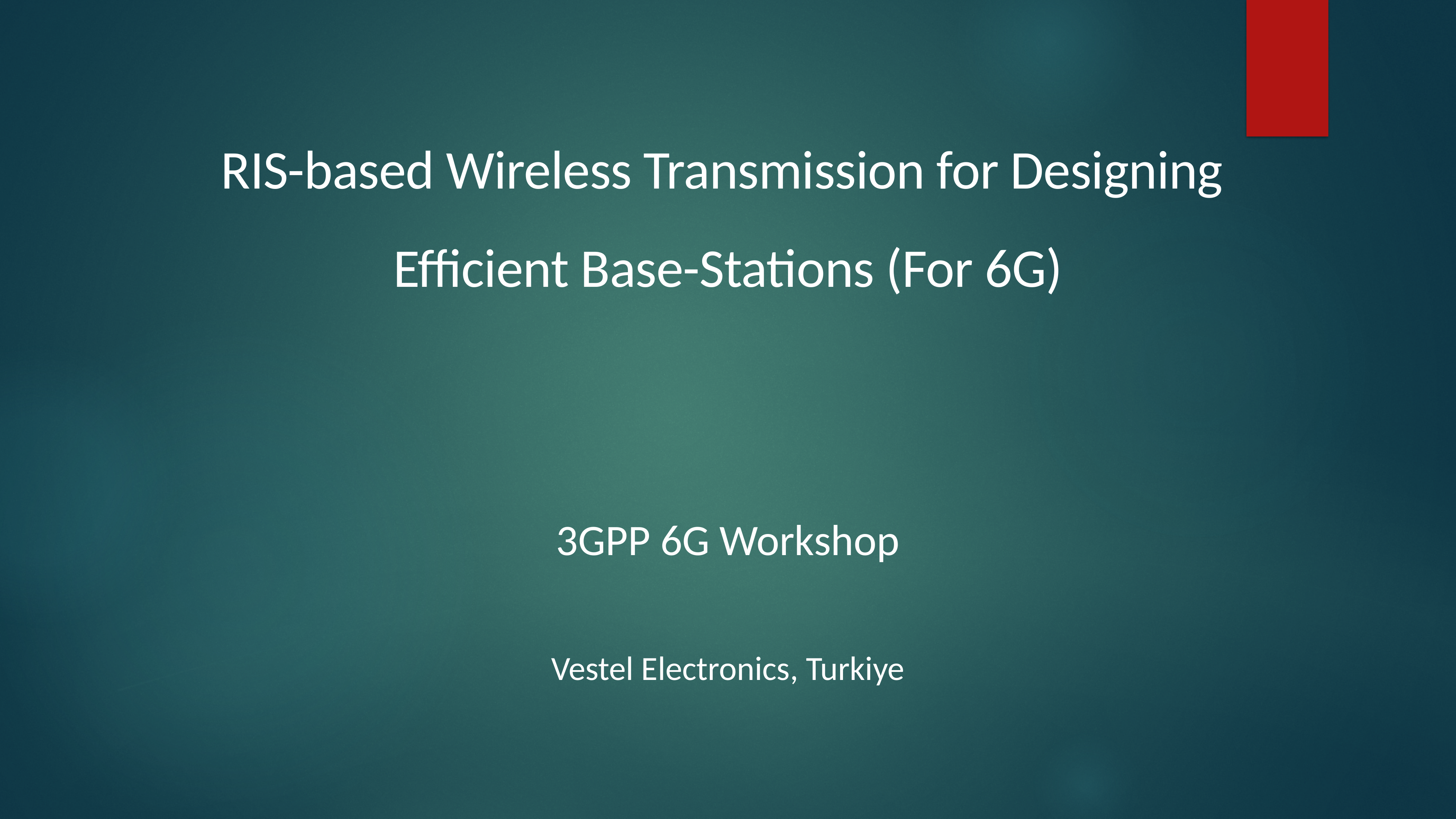

# RIS-based Wireless Transmission for Designing Efficient Base-Stations (For 6G)
3GPP 6G Workshop

Vestel Electronics, Turkiye